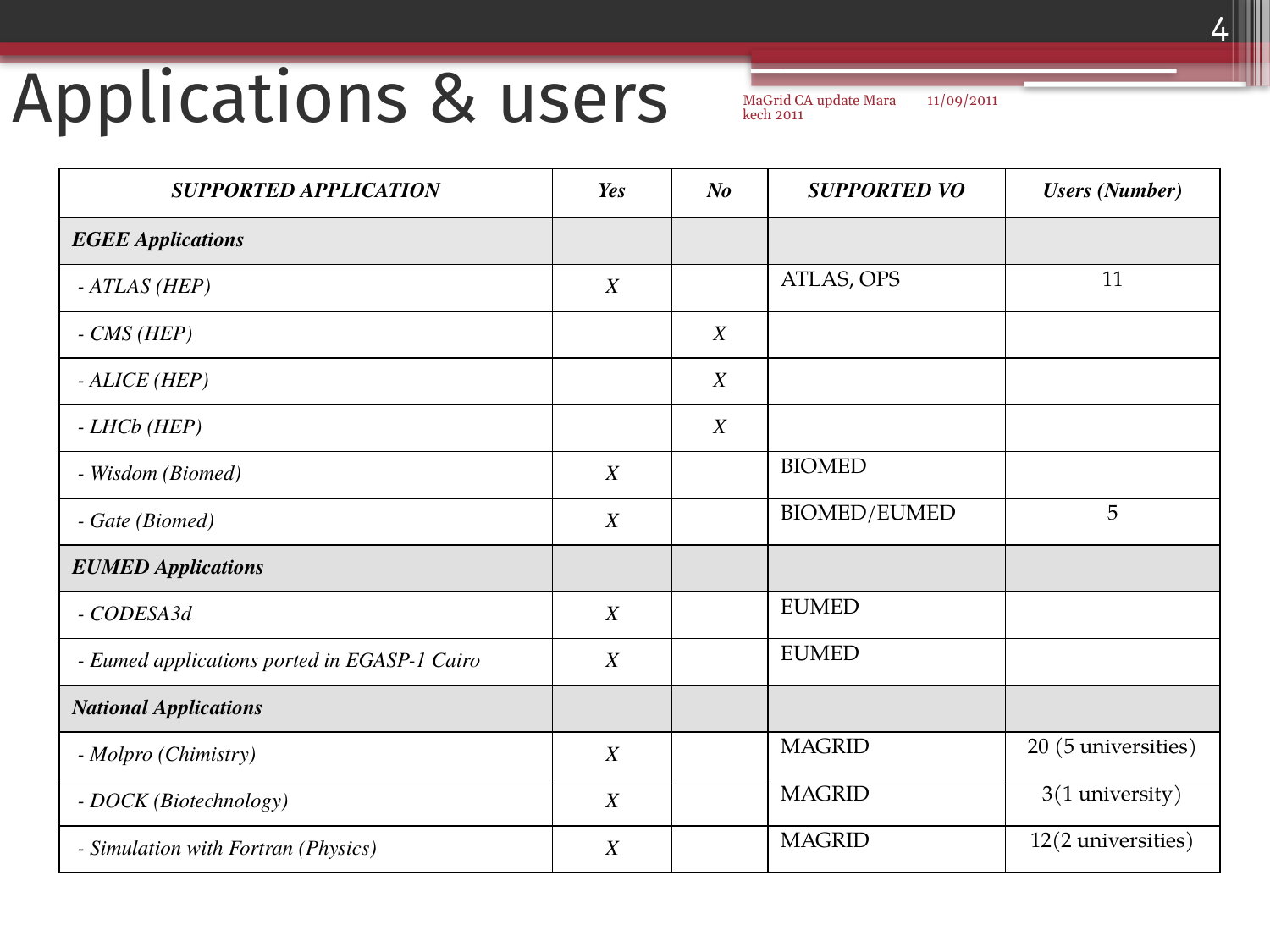

4
# Applications & users
MaGrid CA update Marakech 2011
11/09/2011
| SUPPORTED APPLICATION | Yes | No | SUPPORTED VO | Users (Number) |
| --- | --- | --- | --- | --- |
| EGEE Applications |  |  |  |  |
| - ATLAS (HEP) | X |  | ATLAS, OPS | 11 |
| - CMS (HEP) |  | X |  |  |
| - ALICE (HEP) |  | X |  |  |
| - LHCb (HEP) |  | X |  |  |
| - Wisdom (Biomed) | X |  | BIOMED |  |
| - Gate (Biomed) | X |  | BIOMED/EUMED | 5 |
| EUMED Applications |  |  |  |  |
| - CODESA3d | X |  | EUMED |  |
| - Eumed applications ported in EGASP-1 Cairo | X |  | EUMED |  |
| National Applications |  |  |  |  |
| - Molpro (Chimistry) | X |  | MAGRID | 20 (5 universities) |
| - DOCK (Biotechnology) | X |  | MAGRID | 3(1 university) |
| - Simulation with Fortran (Physics) | X |  | MAGRID | 12(2 universities) |